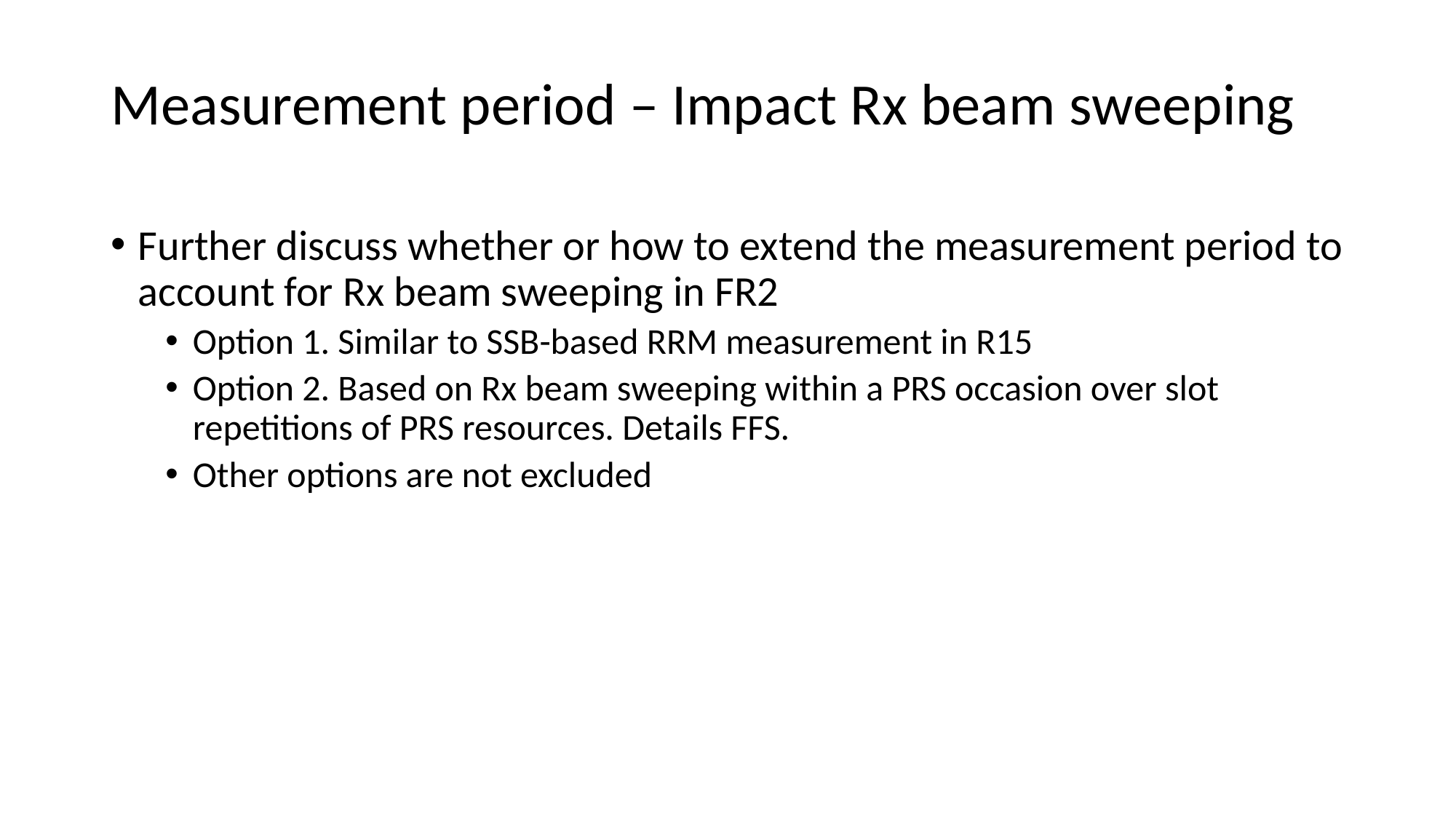

# Measurement period – Impact Rx beam sweeping
Further discuss whether or how to extend the measurement period to account for Rx beam sweeping in FR2
Option 1. Similar to SSB-based RRM measurement in R15
Option 2. Based on Rx beam sweeping within a PRS occasion over slot repetitions of PRS resources. Details FFS.
Other options are not excluded